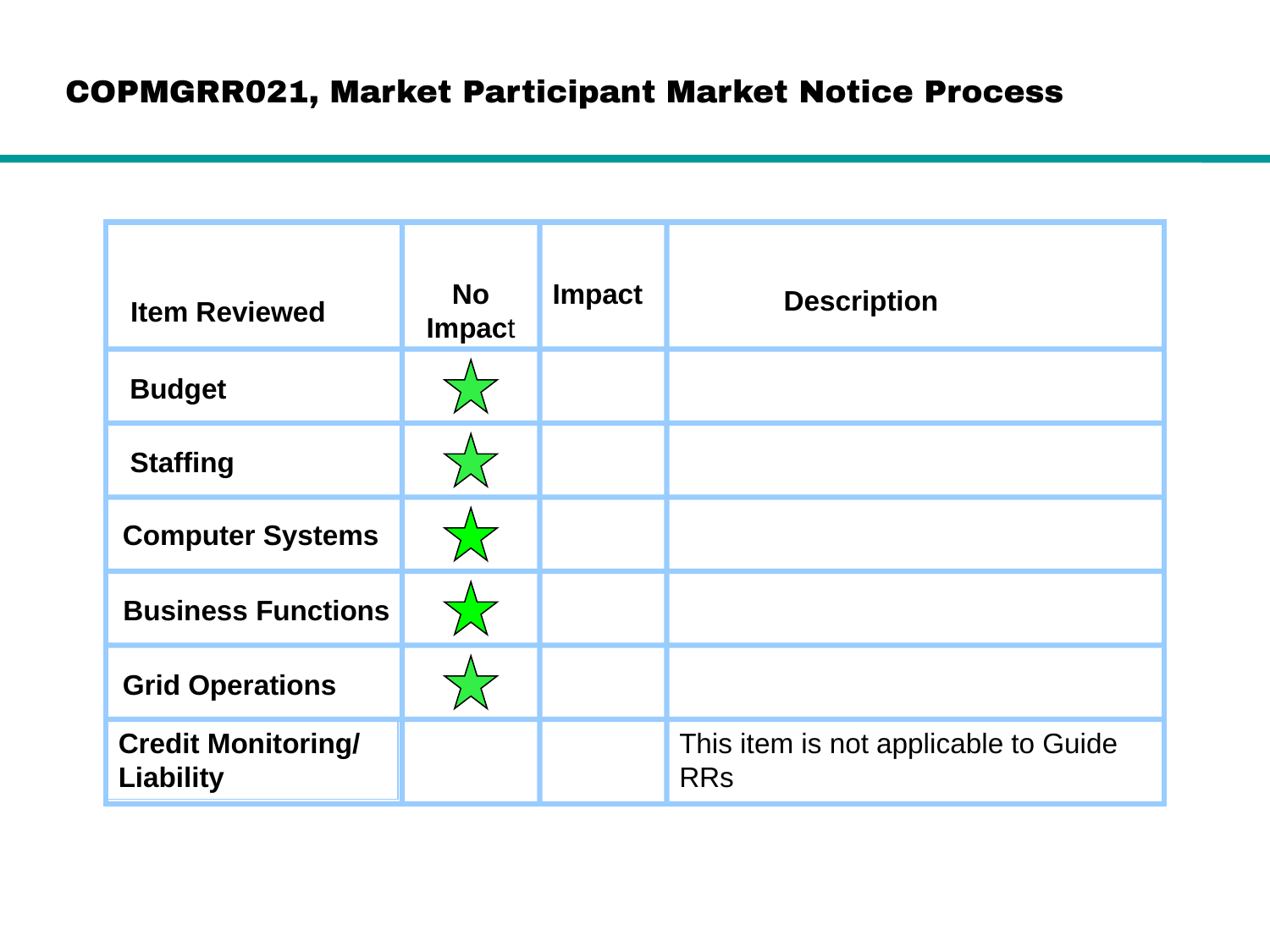

COPMGRR021, Market Participant Market Notice Process

No
Impact
Impact
Description
Item Reviewed

Budget

Staffing

Computer Systems

Business Functions

Grid Operations

Credit Monitoring/
Liability
This item is not applicable to Guide RRs